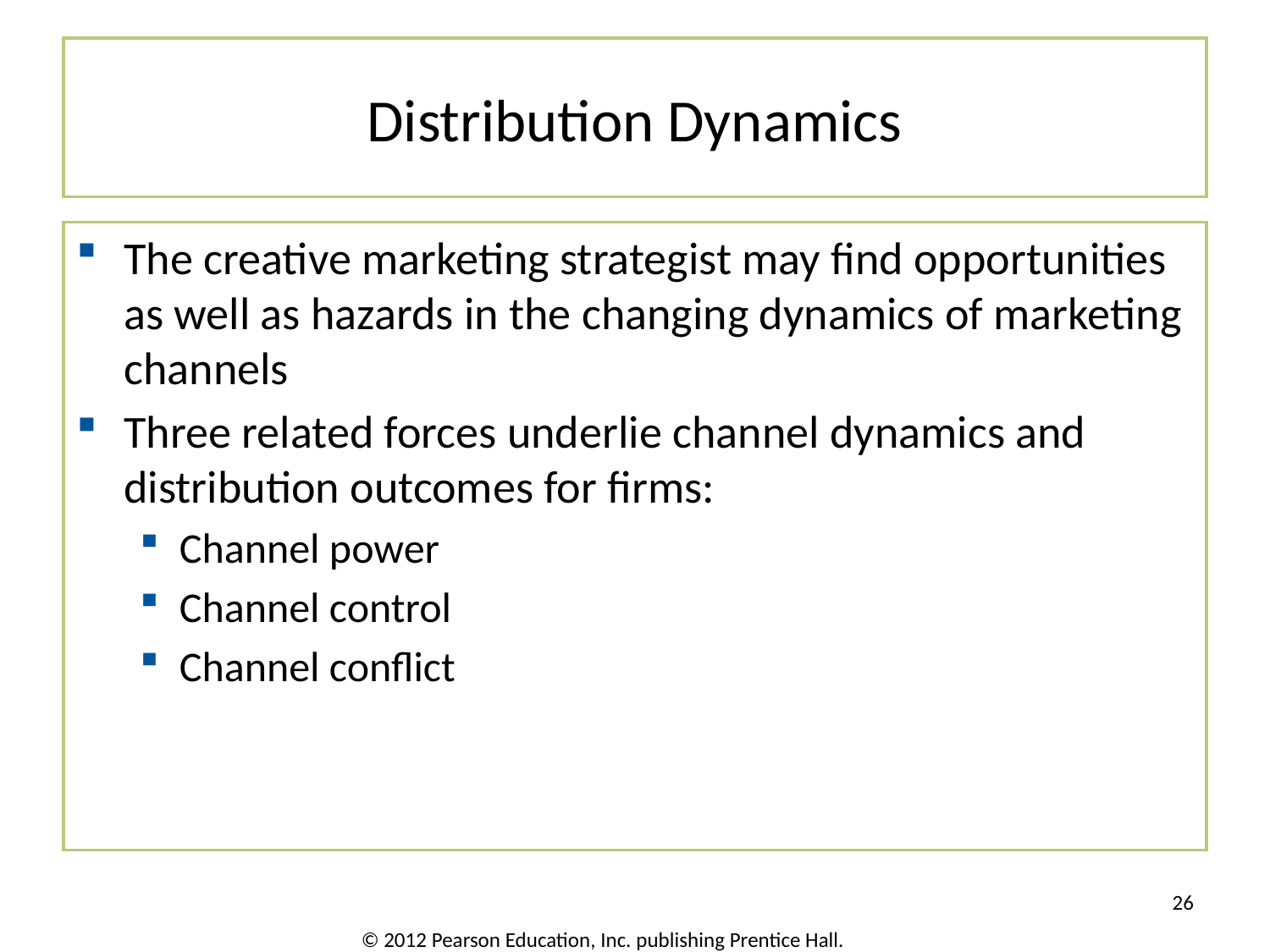

# Distribution Dynamics
The creative marketing strategist may find opportunities as well as hazards in the changing dynamics of marketing channels
Three related forces underlie channel dynamics and distribution outcomes for firms:
Channel power
Channel control
Channel conflict

26